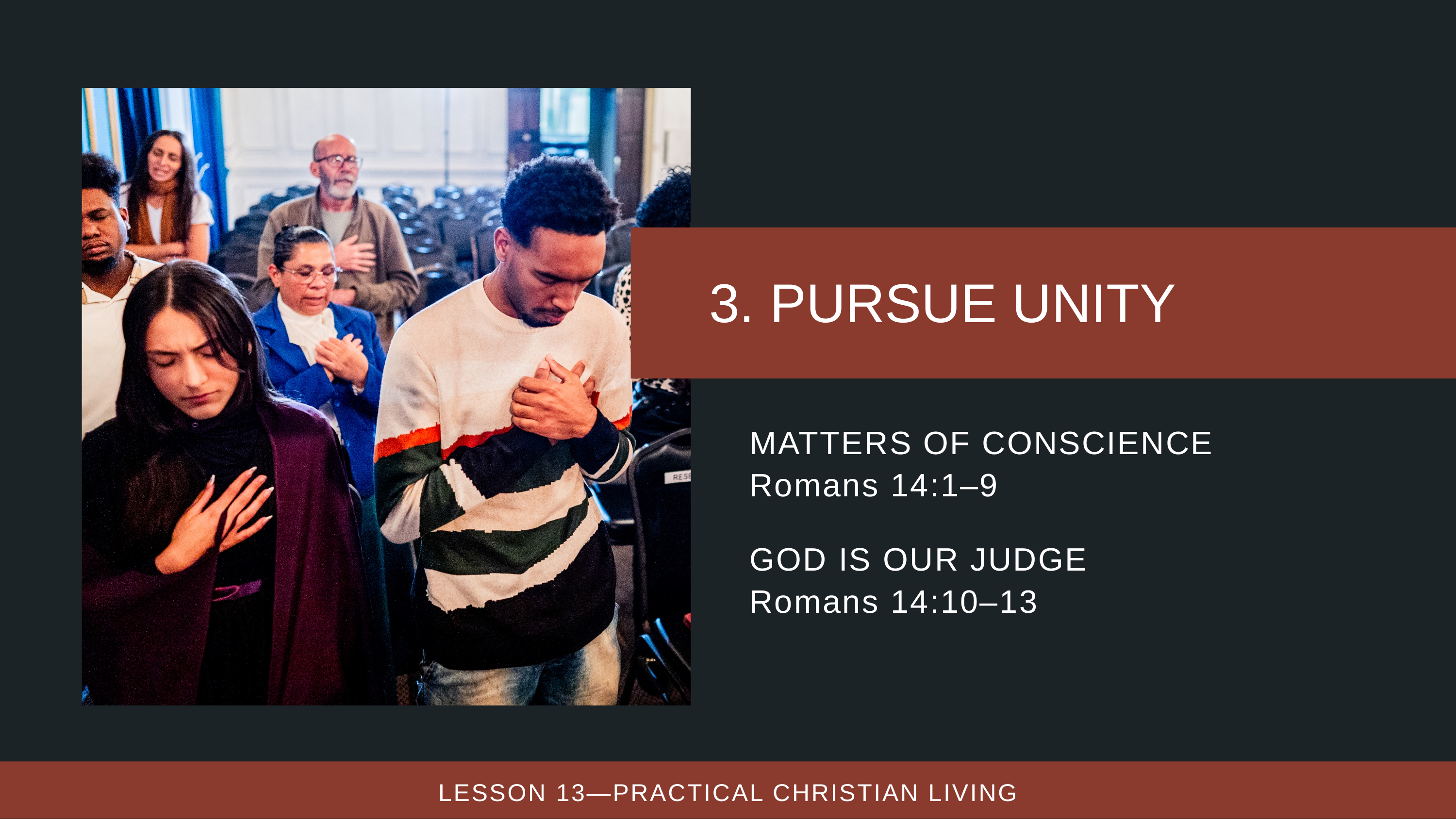

MATTERS OF CONSCIENCE
Romans 14:1–9

GOD IS OUR JUDGE
Romans 14:10–13